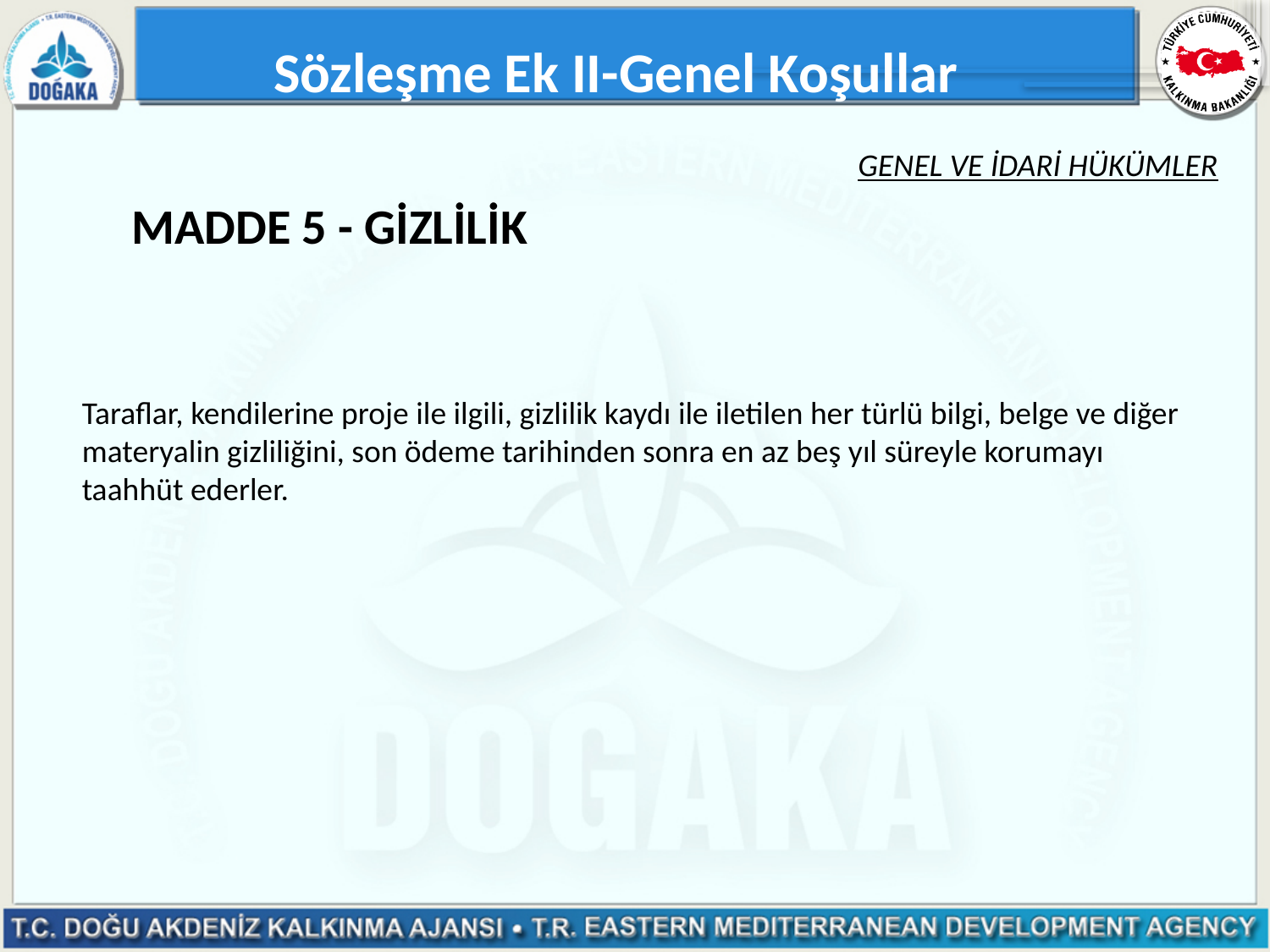

Sözleşme Ek II-Genel Koşullar
Genel ve İdarİ hükümler
# MADDE 5 - GİZLİLİK
Taraflar, kendilerine proje ile ilgili, gizlilik kaydı ile iletilen her türlü bilgi, belge ve diğer materyalin gizliliğini, son ödeme tarihinden sonra en az beş yıl süreyle korumayı taahhüt ederler.